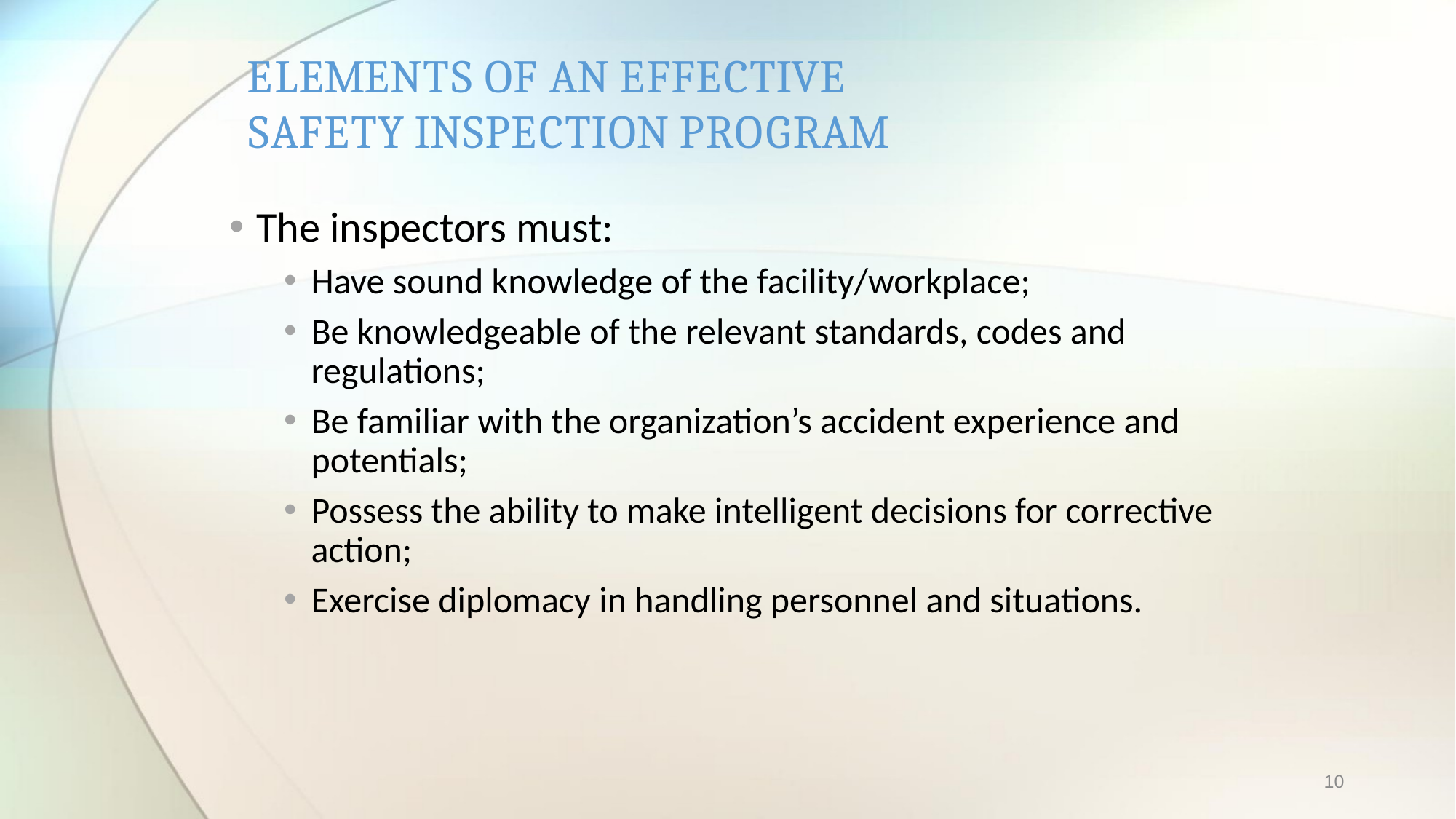

# ELEMENTS OF AN EFFECTIVE SAFETY INSPECTION PROGRAM
The inspectors must:
Have sound knowledge of the facility/workplace;
Be knowledgeable of the relevant standards, codes and regulations;
Be familiar with the organization’s accident experience and potentials;
Possess the ability to make intelligent decisions for corrective action;
Exercise diplomacy in handling personnel and situations.

10